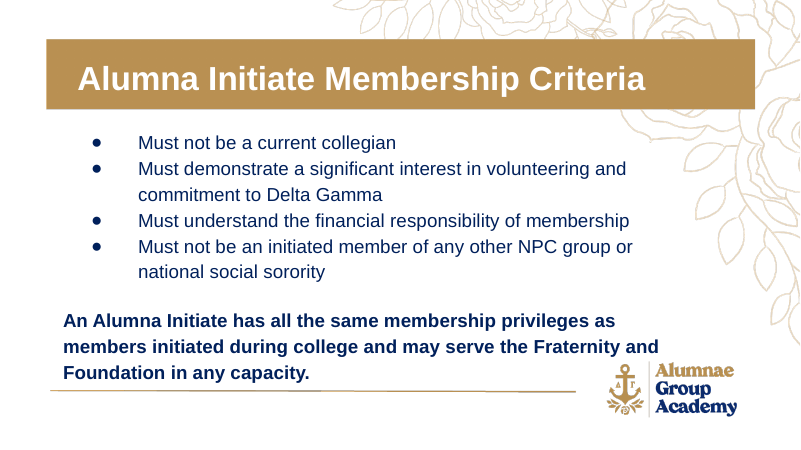

Alumna Initiate Membership Criteria

Must not be a current collegian
Must demonstrate a significant interest in volunteering and commitment to Delta Gamma
Must understand the financial responsibility of membership
Must not be an initiated member of any other NPC group or national social sorority

An Alumna Initiate has all the same membership privileges as members initiated during college and may serve the Fraternity and Foundation in any capacity.